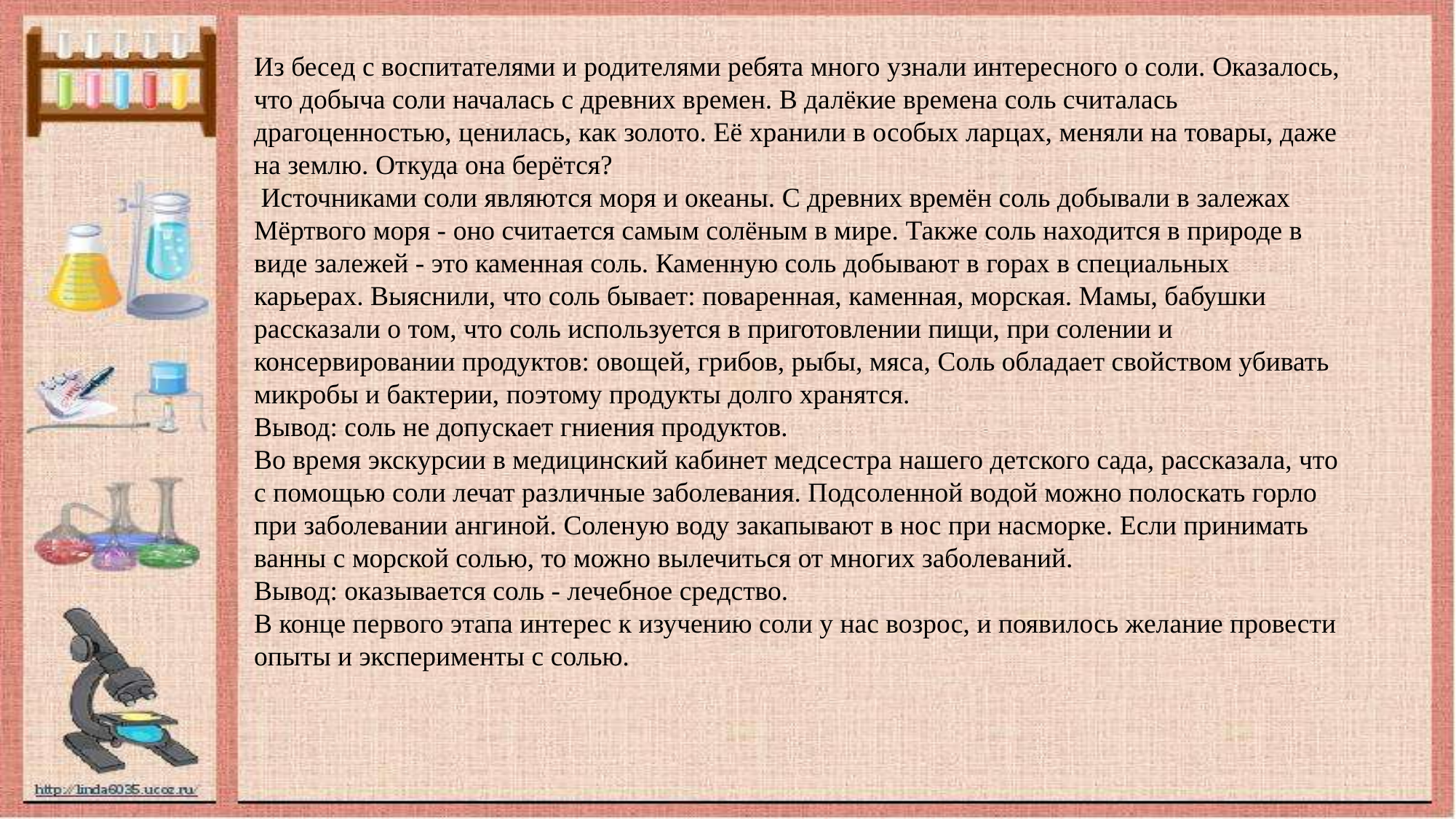

# Из бесед с воспитателями и родителями ребята много узнали интересного о соли. Оказалось, что добыча соли началась с древних времен. В далёкие времена соль считалась драгоценностью, ценилась, как золото. Её хранили в особых ларцах, меняли на товары, даже на землю. Откуда она берётся? Источниками соли являются моря и океаны. С древних времён соль добывали в залежах Мёртвого моря - оно считается самым солёным в мире. Также соль находится в природе в виде залежей - это каменная соль. Каменную соль добывают в горах в специальных карьерах. Выяснили, что соль бывает: поваренная, каменная, морская. Мамы, бабушки рассказали о том, что соль используется в приготовлении пищи, при солении и консервировании продуктов: овощей, грибов, рыбы, мяса, Соль обладает свойством убивать микробы и бактерии, поэтому продукты долго хранятся. Вывод: соль не допускает гниения продуктов. Во время экскурсии в медицинский кабинет медсестра нашего детского сада, рассказала, что с помощью соли лечат различные заболевания. Подсоленной водой можно полоскать горло при заболевании ангиной. Соленую воду закапывают в нос при насморке. Если принимать ванны с морской солью, то можно вылечиться от многих заболеваний. Вывод: оказывается соль - лечебное средство. В конце первого этапа интерес к изучению соли у нас возрос, и появилось желание провести опыты и эксперименты с солью.